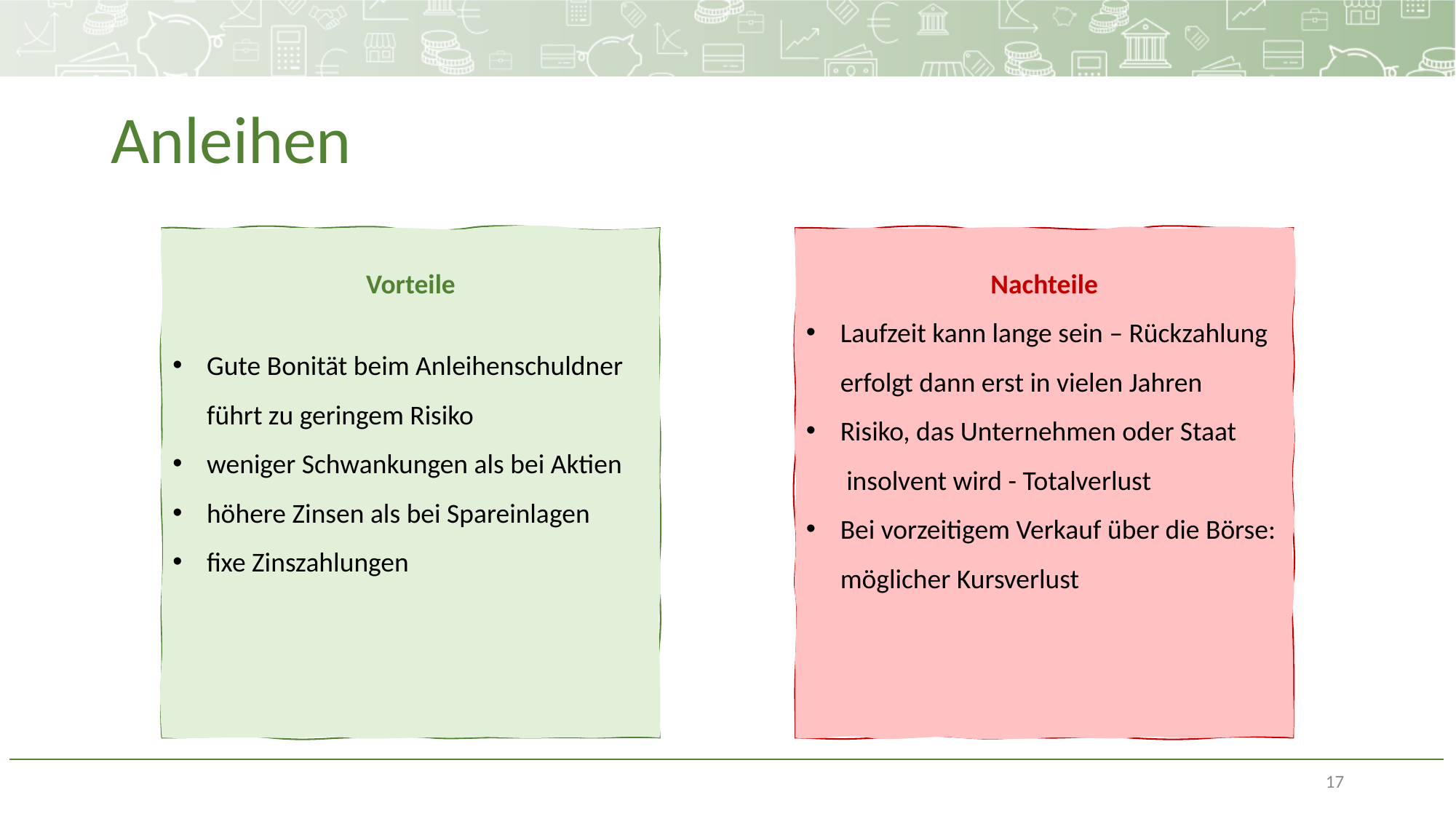

# Anleihen

Vorteile

Gute Bonität beim Anleihenschuldner führt zu geringem Risiko
weniger Schwankungen als bei Aktien
höhere Zinsen als bei Spareinlagen
fixe Zinszahlungen

Nachteile
Laufzeit kann lange sein – Rückzahlung erfolgt dann erst in vielen Jahren
Risiko, das Unternehmen oder Staat
 insolvent wird - Totalverlust
Bei vorzeitigem Verkauf über die Börse: möglicher Kursverlust

17